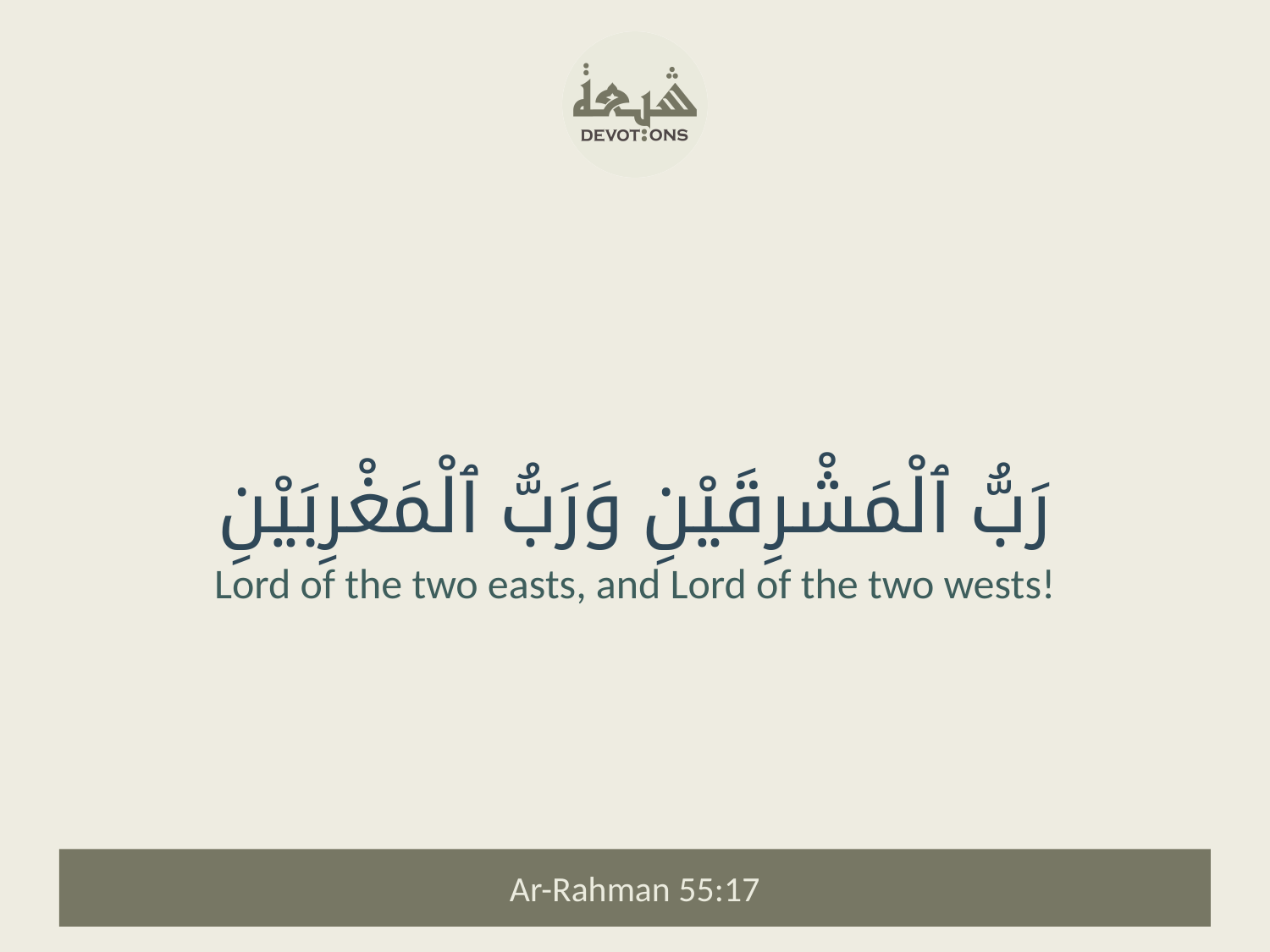

رَبُّ ٱلْمَشْرِقَيْنِ وَرَبُّ ٱلْمَغْرِبَيْنِ
Lord of the two easts, and Lord of the two wests!
Ar-Rahman 55:17